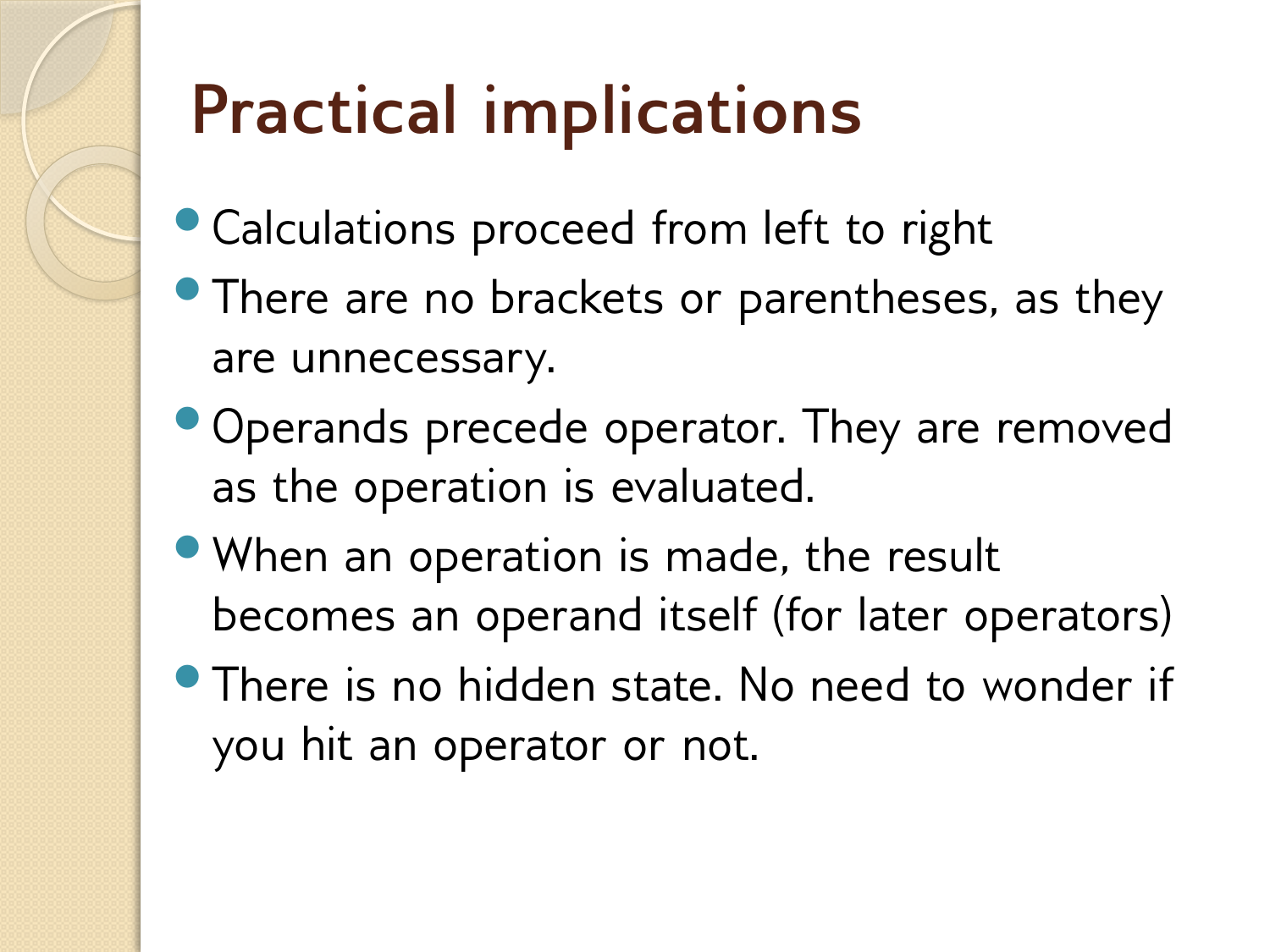

# Practical implications
Calculations proceed from left to right
There are no brackets or parentheses, as they are unnecessary.
Operands precede operator. They are removed as the operation is evaluated.
When an operation is made, the result becomes an operand itself (for later operators)
There is no hidden state. No need to wonder if you hit an operator or not.